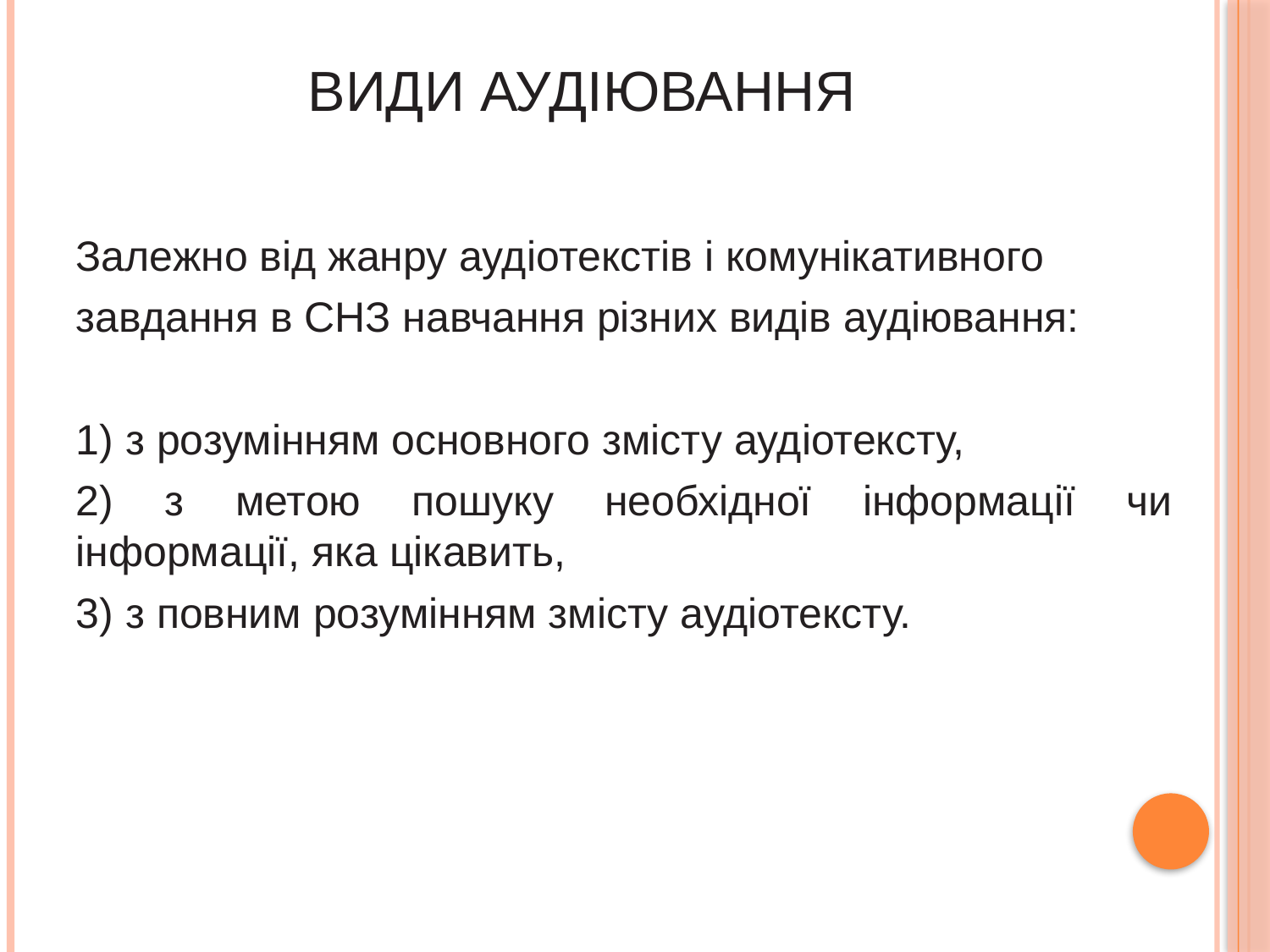

# ВИДИ АУДІЮВАННЯ
Залежно від жанру аудіотекстів і комунікативного
завдання в СНЗ навчання різних видів аудіювання:

1) з розумінням основного змісту аудіотексту,
2) з метою пошуку необхідної інформації чи інформації, яка цікавить,
3) з повним розумінням змісту аудіотексту.